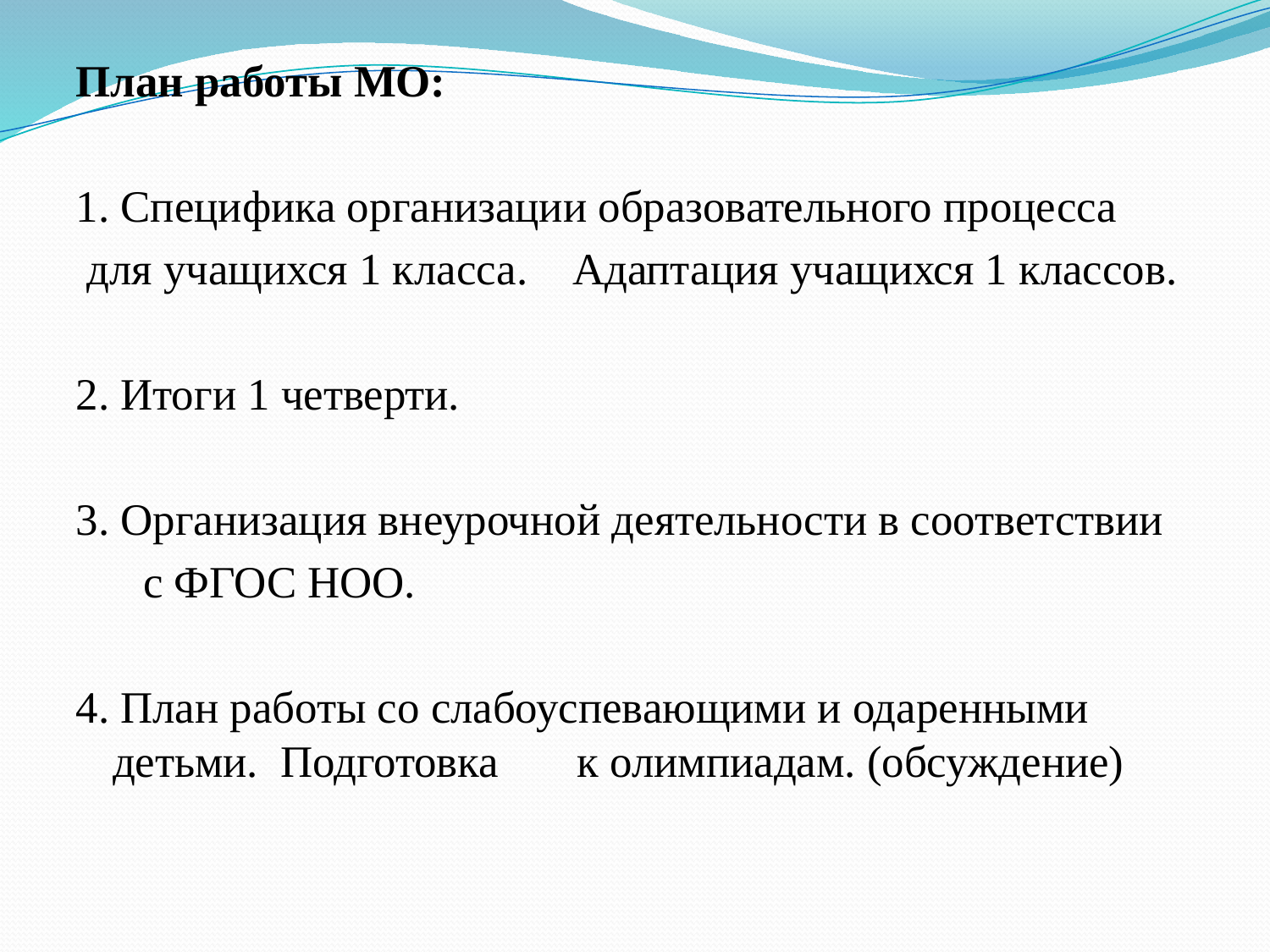

#
План работы МО:

1. Специфика организации образовательного процесса
 для учащихся 1 класса.    Адаптация учащихся 1 классов.

2. Итоги 1 четверти.

3. Организация внеурочной деятельности в соответствии
      с ФГОС НОО.

4. План работы со слабоуспевающими и одаренными детьми.  Подготовка       к олимпиадам. (обсуждение)